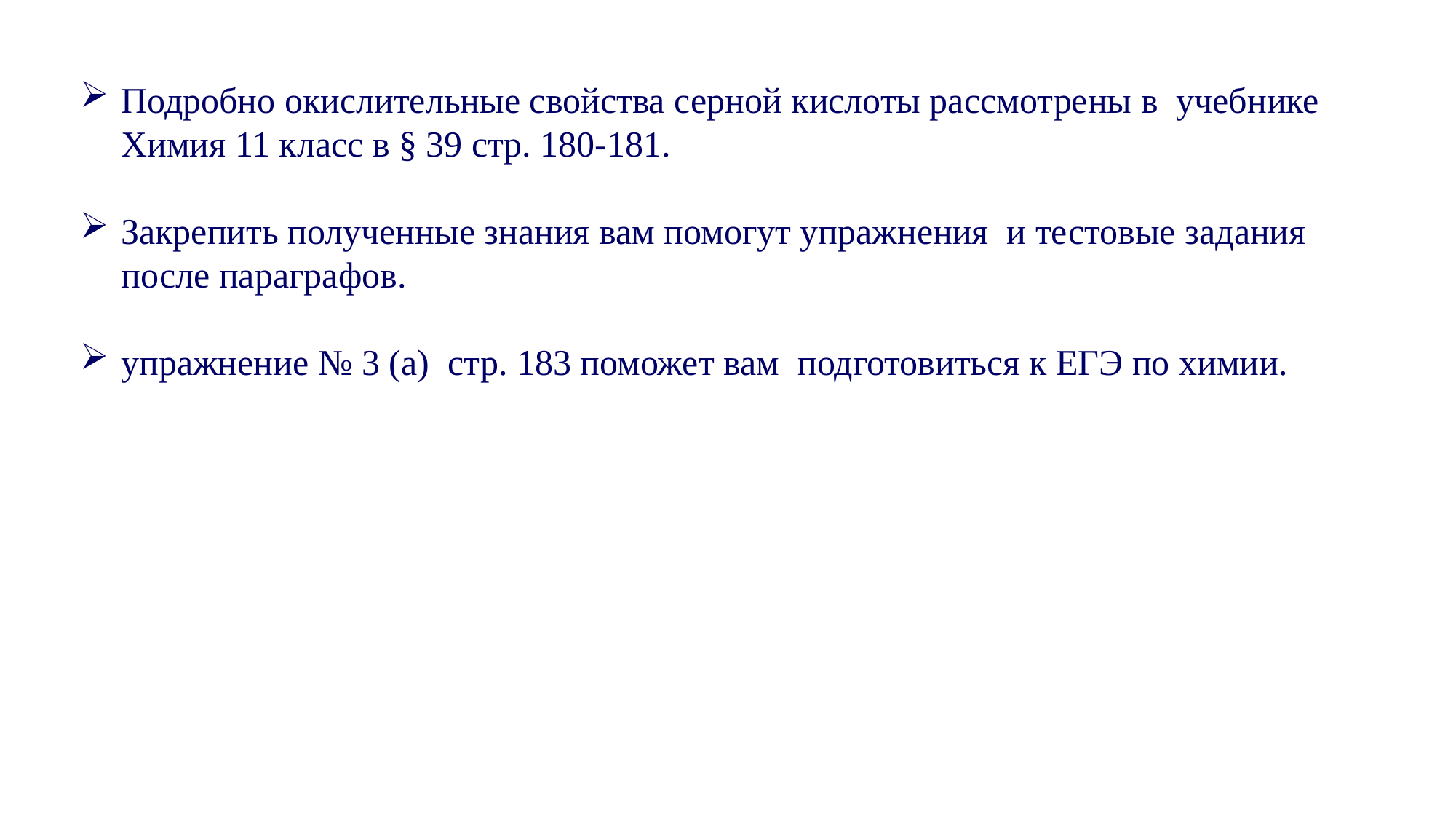

Подробно окислительные свойства серной кислоты рассмотрены в  учебнике Химия 11 класс в § 39 стр. 180-181.

Закрепить полученные знания вам помогут упражнения  и тестовые задания после параграфов.

упражнение № 3 (а)  стр. 183 поможет вам  подготовиться к ЕГЭ по химии.